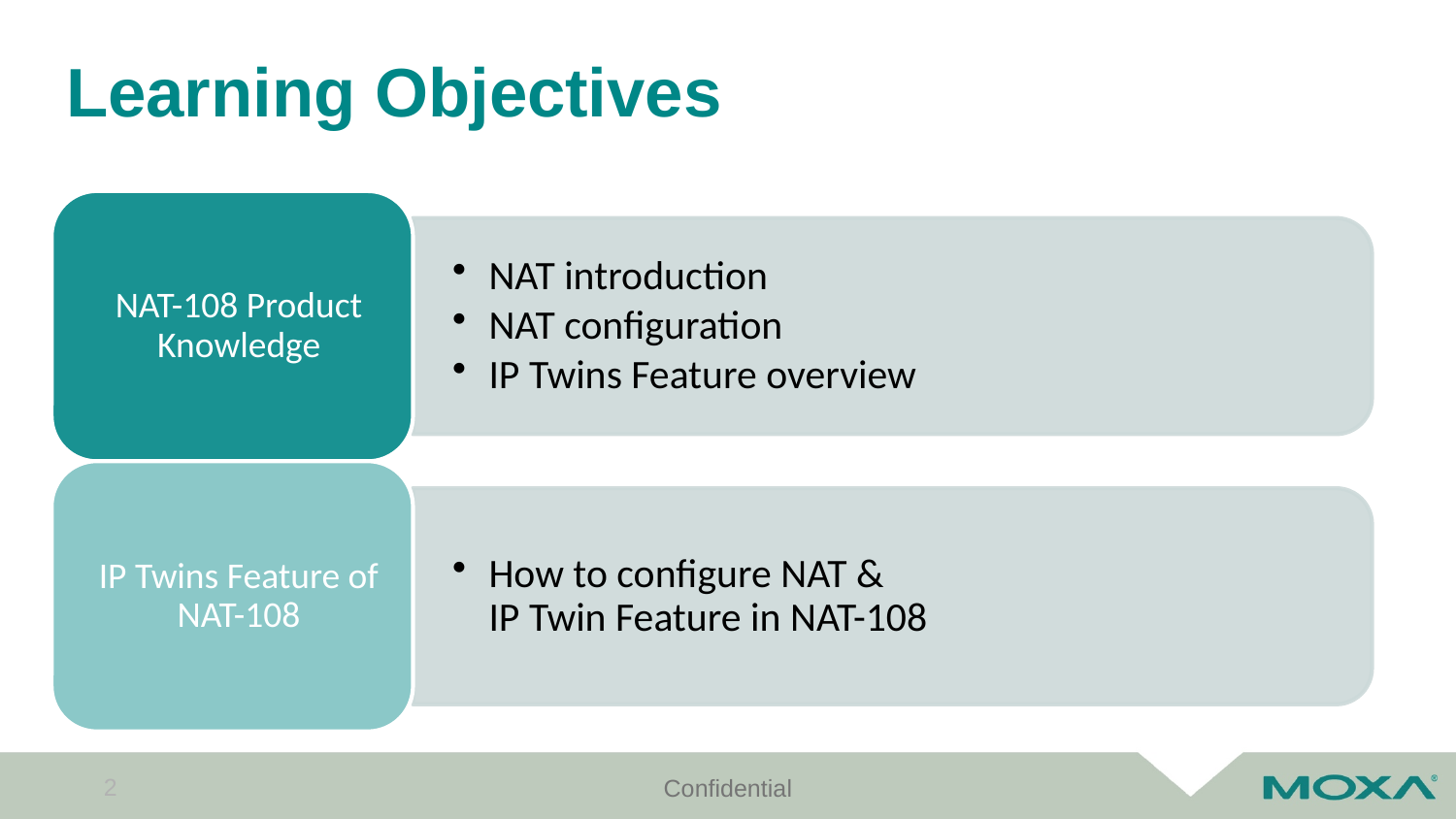

# Learning Objectives
NAT introduction
NAT configuration
IP Twins Feature overview
NAT-108 Product Knowledge
How to configure NAT &
IP Twin Feature in NAT-108
IP Twins Feature of NAT-108
2